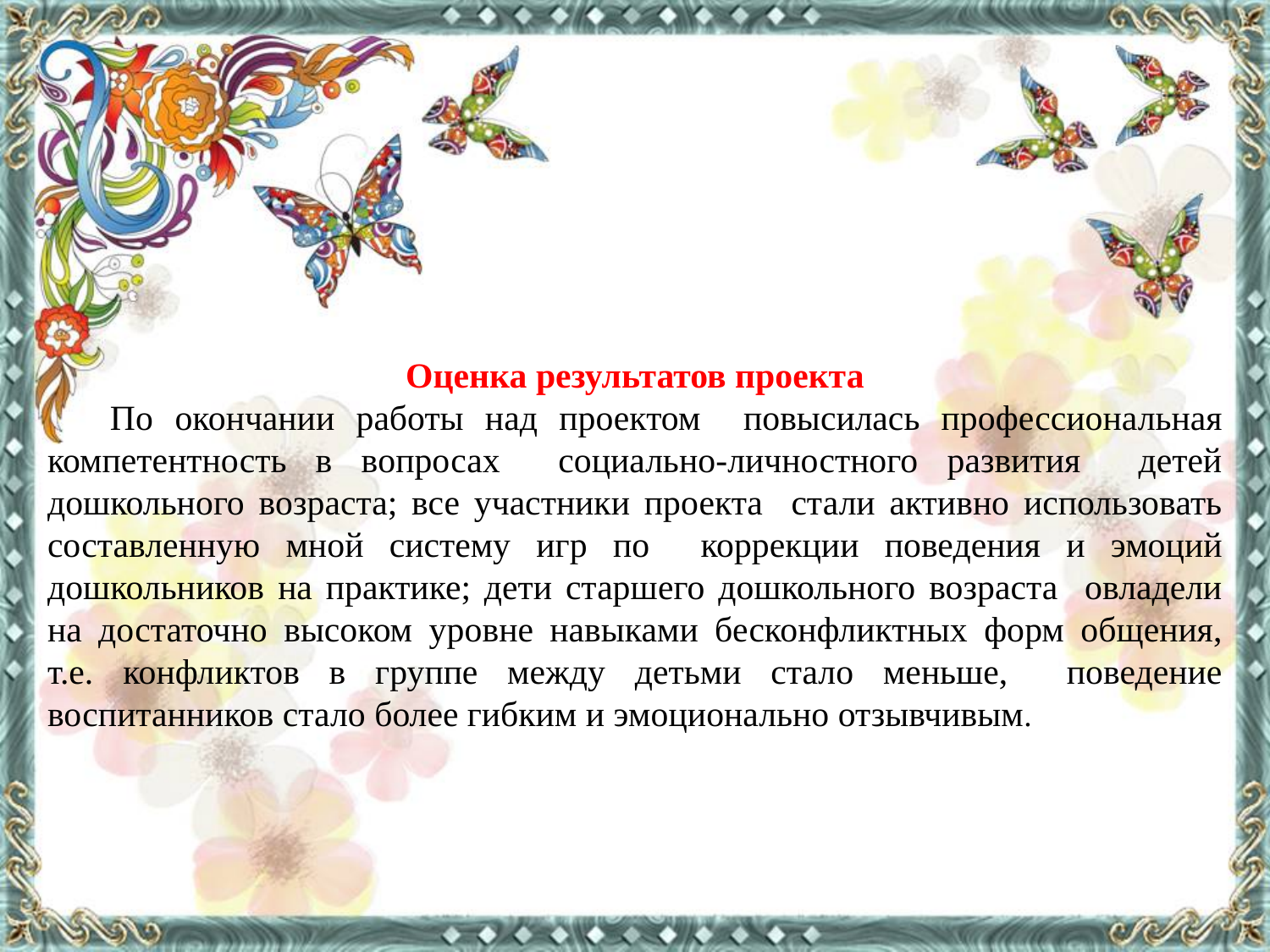

Оценка результатов проекта
По окончании работы над проектом  повысилась профессиональная компетентность в вопросах  социально-личностного развития  детей дошкольного возраста; все участники проекта  стали активно использовать составленную мной систему игр по  коррекции поведения и эмоций дошкольников на практике; дети старшего дошкольного возраста  овладели на достаточно высоком уровне навыками бесконфликтных форм общения, т.е. конфликтов в группе между детьми стало меньше,  поведение воспитанников стало более гибким и эмоционально отзывчивым.